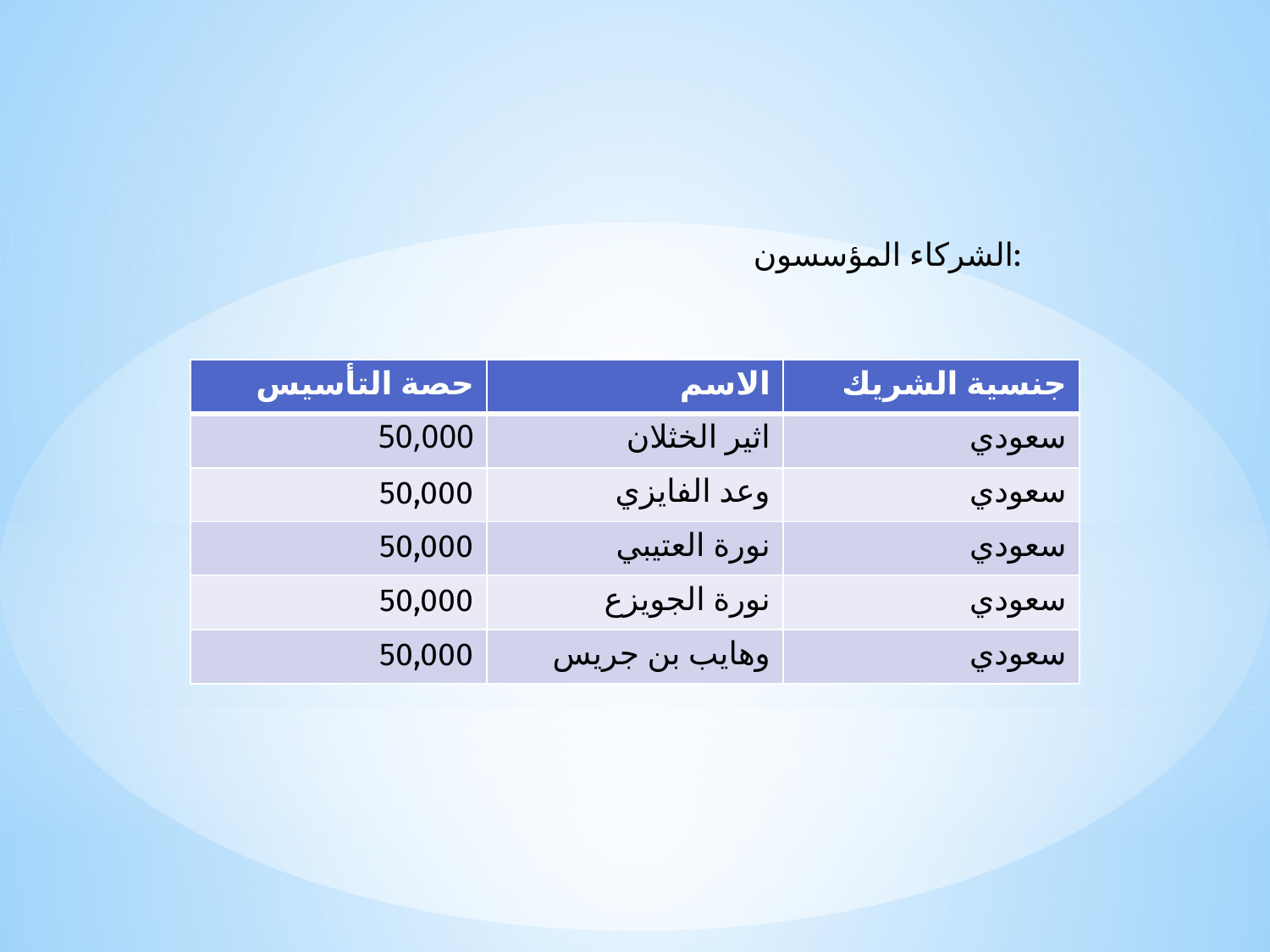

الشركاء المؤسسون:
| حصة التأسيس | الاسم | جنسية الشريك |
| --- | --- | --- |
| 50,000 | اثير الخثلان | سعودي |
| 50,000 | وعد الفايزي | سعودي |
| 50,000 | نورة العتيبي | سعودي |
| 50,000 | نورة الجويزع | سعودي |
| 50,000 | وهايب بن جريس | سعودي |